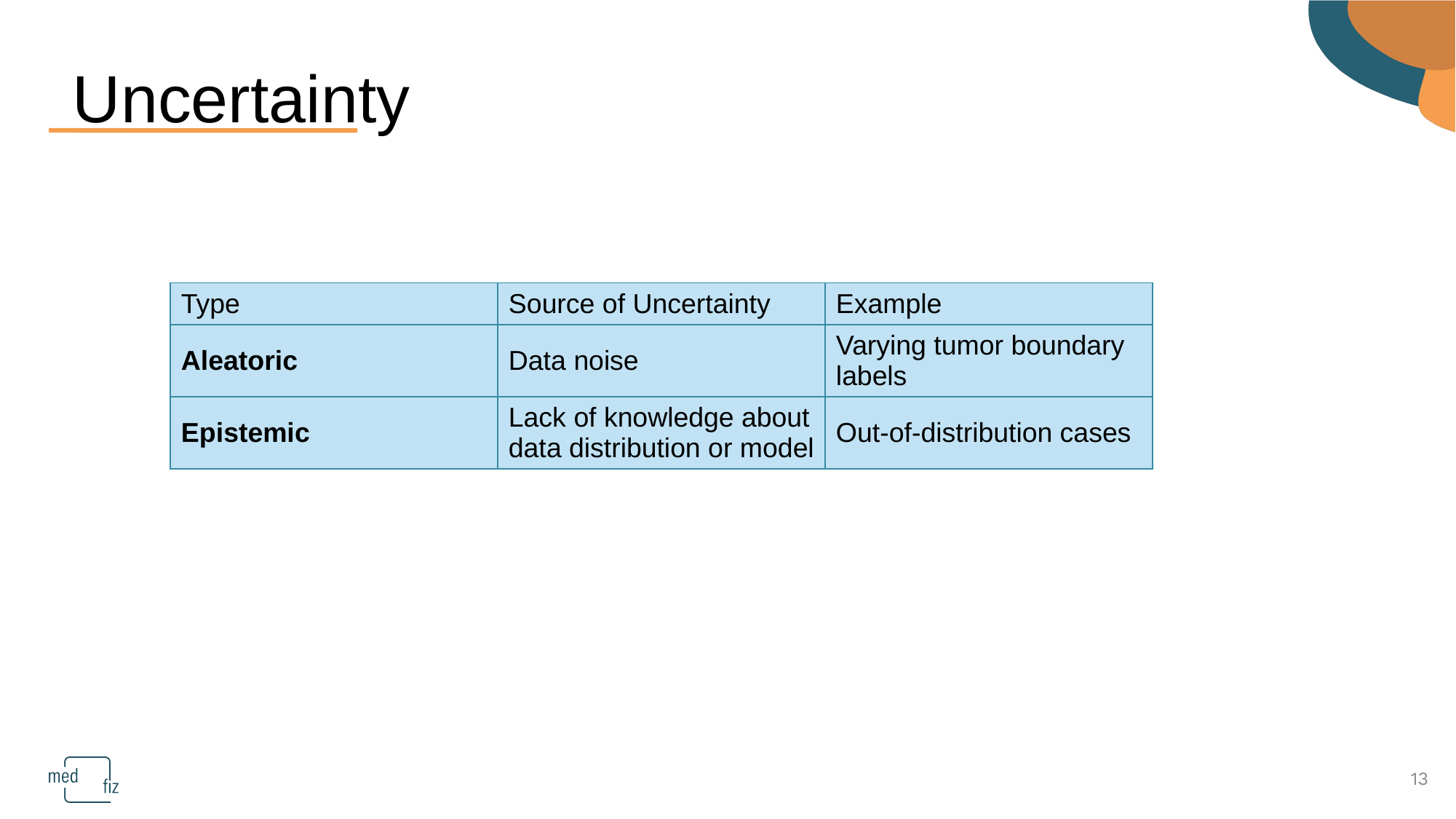

# Uncertainty
| Type | Source of Uncertainty | Example |
| --- | --- | --- |
| Aleatoric | Data noise | Varying tumor boundary labels |
| Epistemic | Lack of knowledge about data distribution or model | Out-of-distribution cases |